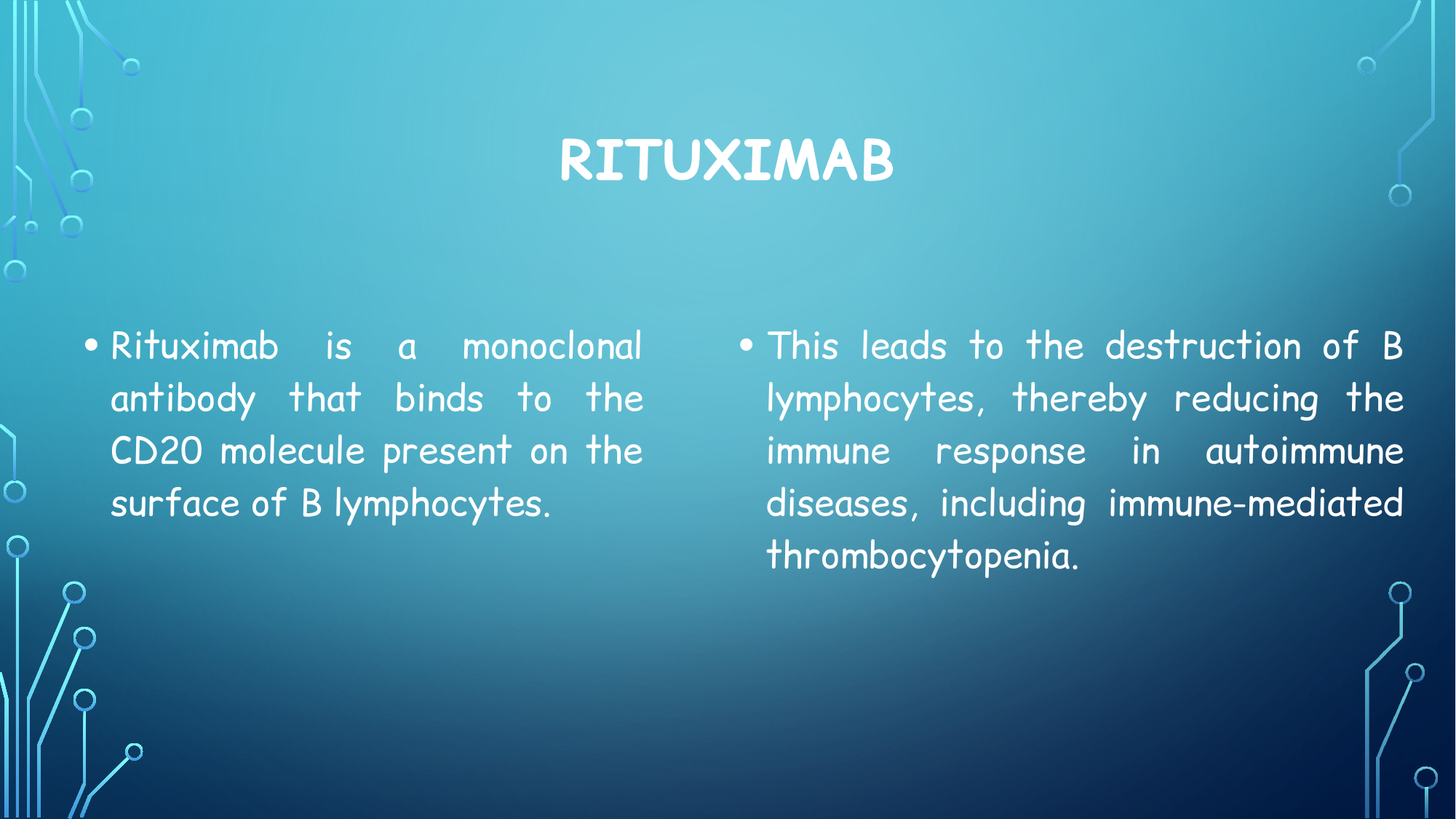

# Rituximab
Rituximab is a monoclonal antibody that binds to the CD20 molecule present on the surface of B lymphocytes.
This leads to the destruction of B lymphocytes, thereby reducing the immune response in autoimmune diseases, including immune-mediated thrombocytopenia.